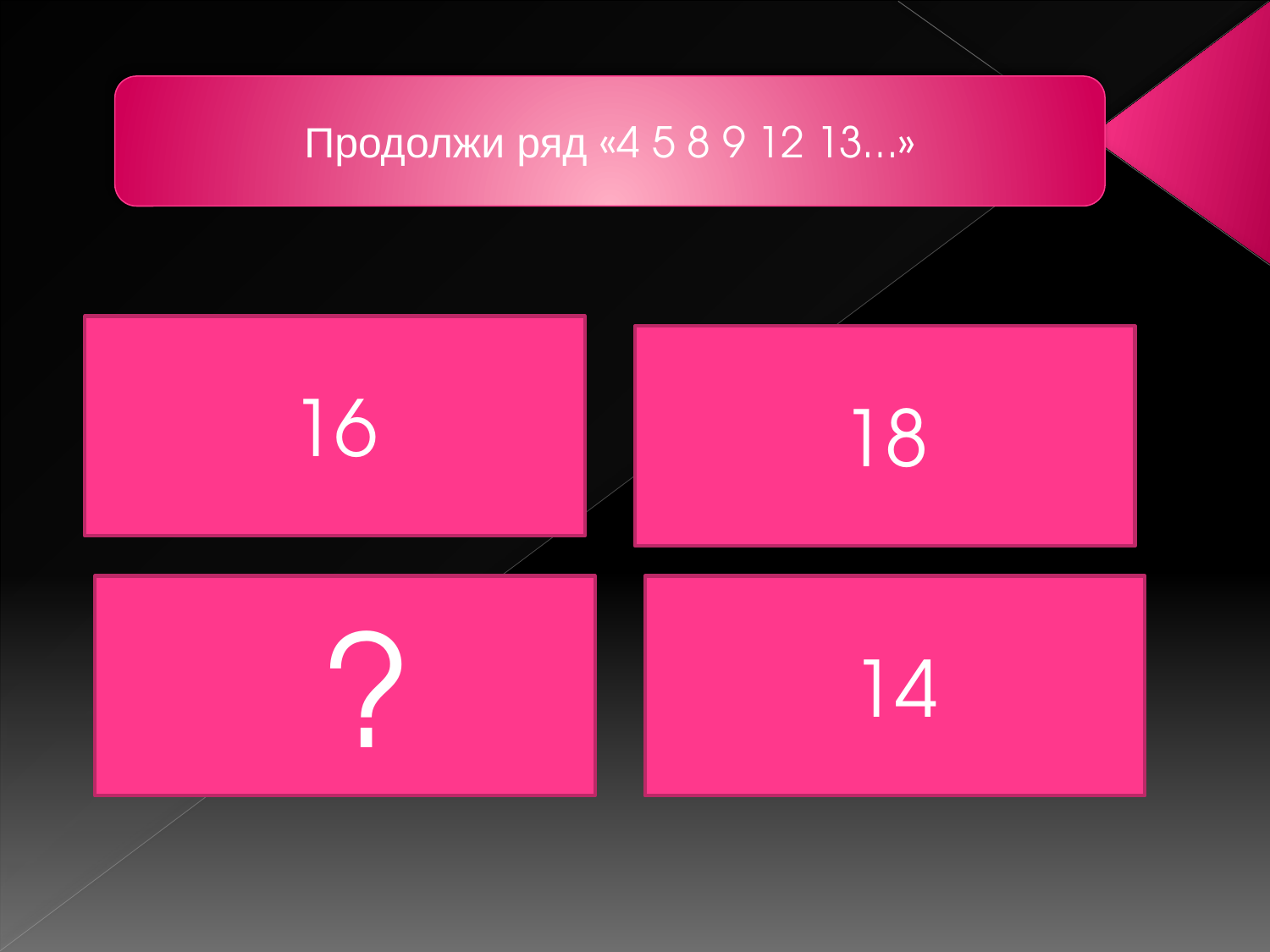

Продолжи ряд «4 5 8 9 12 13…»
16
18
 ?
14